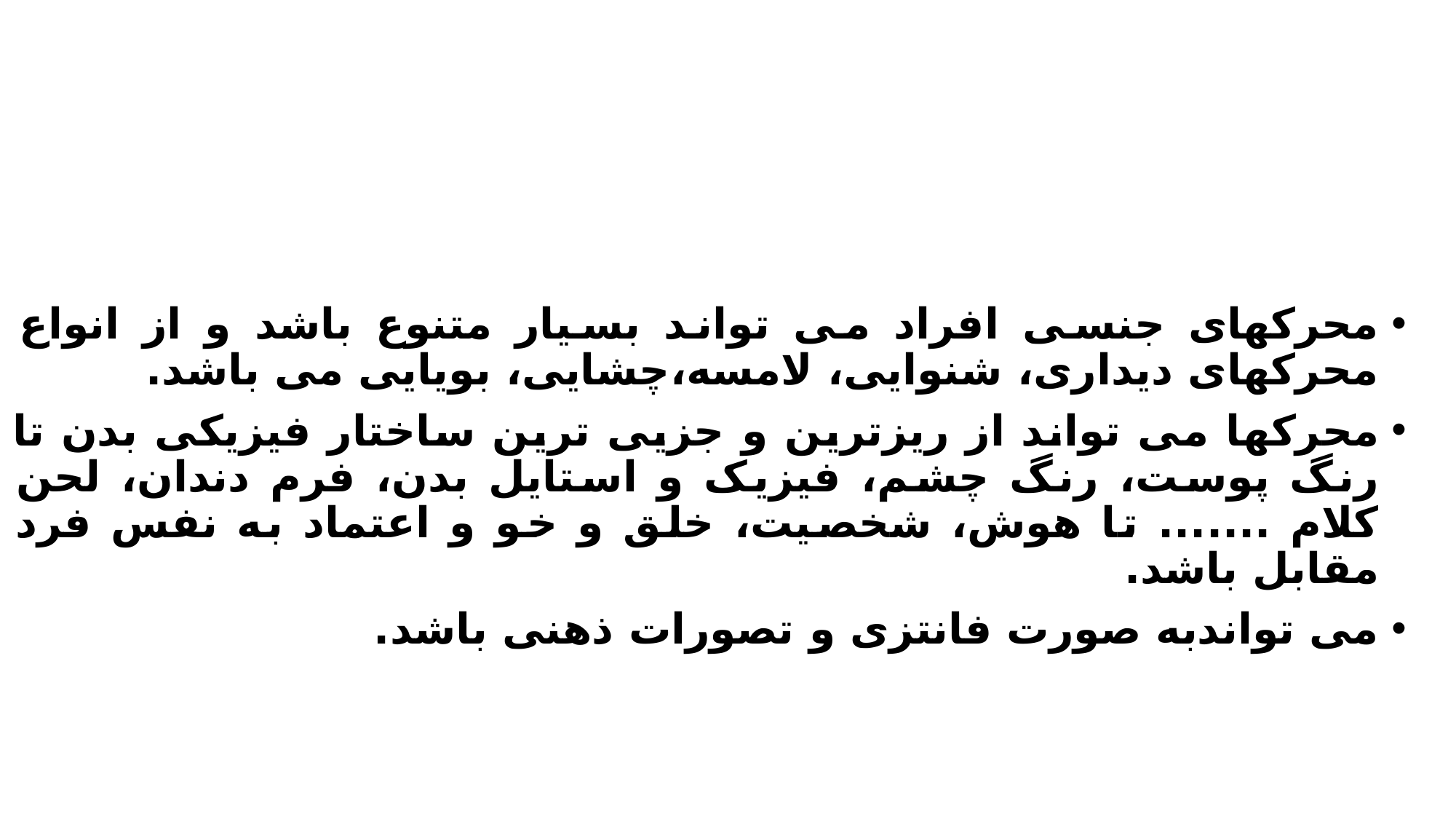

#
محرکهای جنسی افراد می تواند بسیار متنوع باشد و از انواع محرکهای دیداری، شنوایی، لامسه،چشایی، بویایی می باشد.
محرکها می تواند از ریزترین و جزیی ترین ساختار فیزیکی بدن تا رنگ پوست، رنگ چشم، فیزیک و استایل بدن، فرم دندان، لحن کلام ....... تا هوش، شخصیت، خلق و خو و اعتماد به نفس فرد مقابل باشد.
می تواندبه صورت فانتزی و تصورات ذهنی باشد.